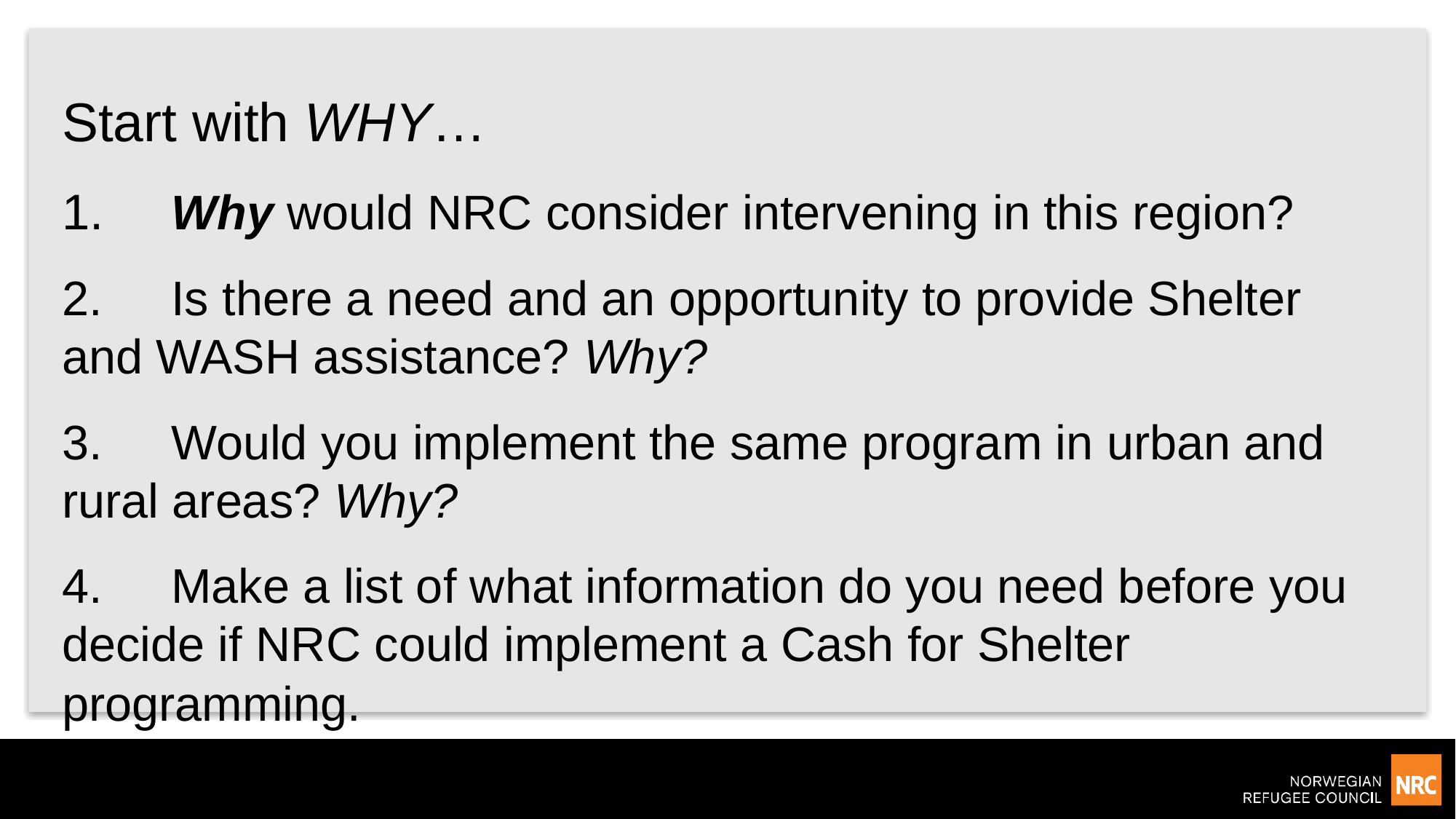

Start with WHY…
1.	Why would NRC consider intervening in this region?
2.	Is there a need and an opportunity to provide Shelter and WASH assistance? Why?
3.	Would you implement the same program in urban and rural areas? Why?
4.	Make a list of what information do you need before you decide if NRC could implement a Cash for Shelter programming.